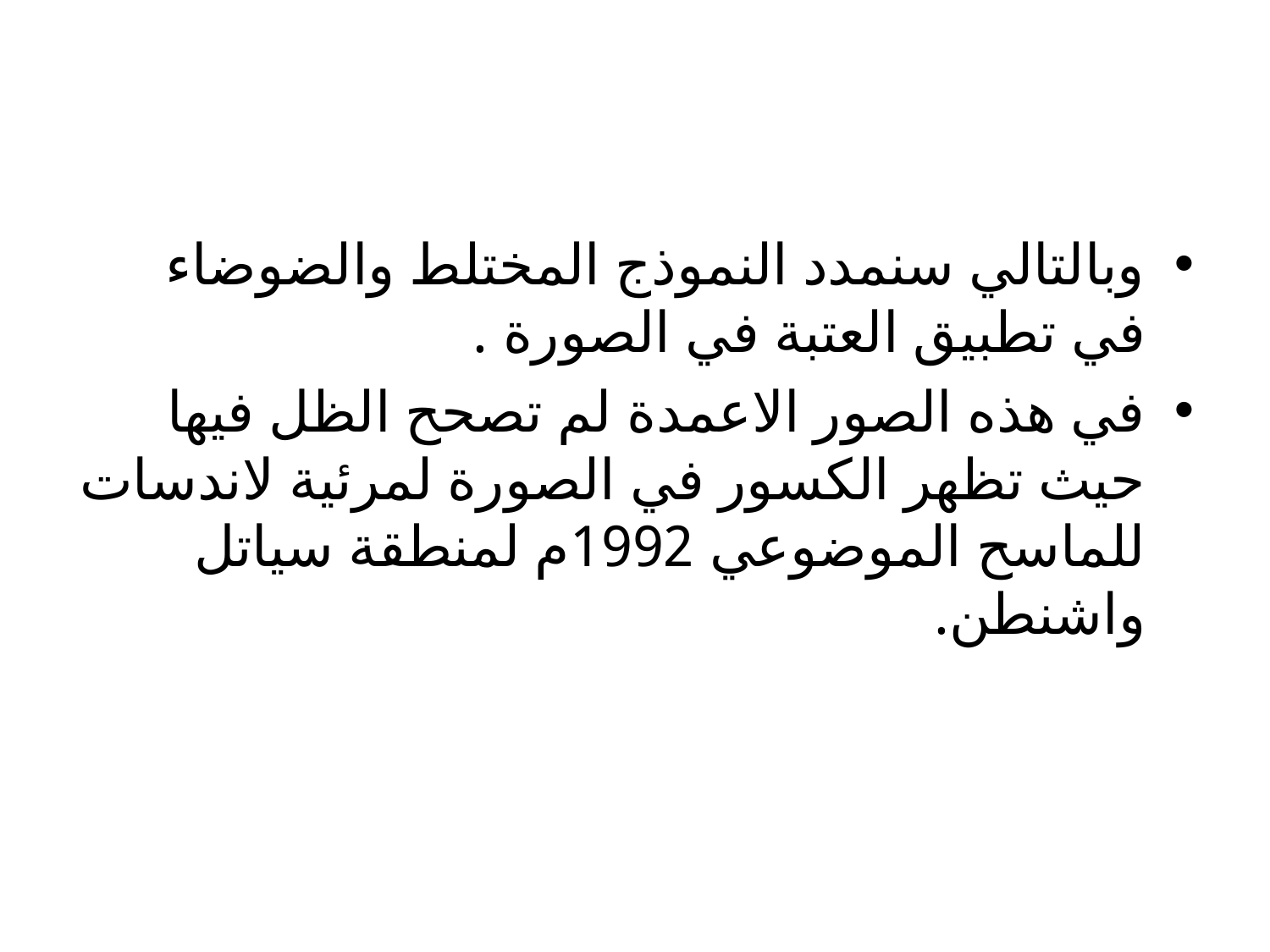

وبالتالي سنمدد النموذج المختلط والضوضاء في تطبيق العتبة في الصورة .
في هذه الصور الاعمدة لم تصحح الظل فيها حيث تظهر الكسور في الصورة لمرئية لاندسات للماسح الموضوعي 1992م لمنطقة سياتل واشنطن.